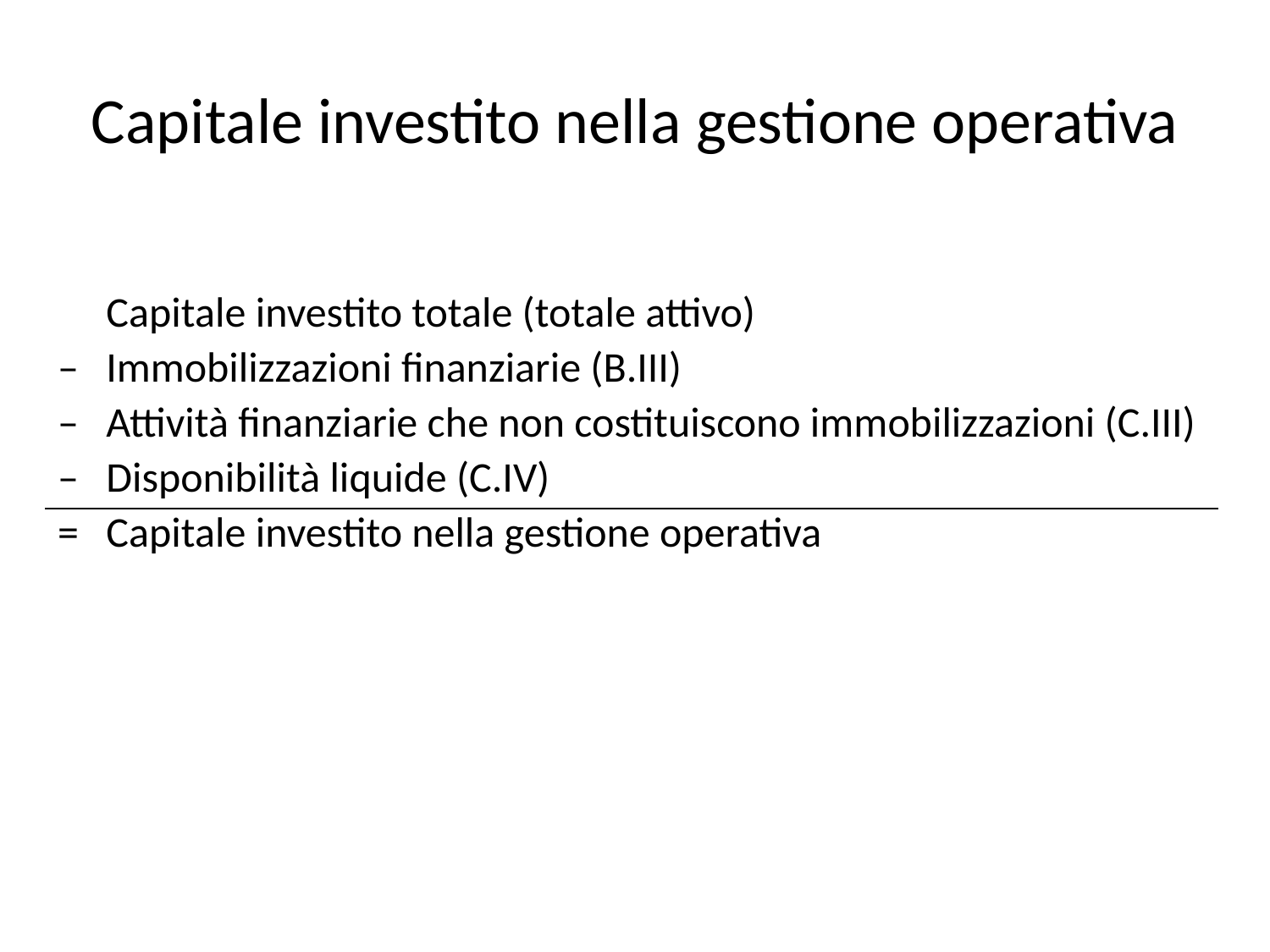

# Capitale investito nella gestione operativa
|  | Capitale investito totale (totale attivo) |
| --- | --- |
| – | Immobilizzazioni finanziarie (B.III) |
| – | Attività finanziarie che non costituiscono immobilizzazioni (C.III) |
| – | Disponibilità liquide (C.IV) |
| = | Capitale investito nella gestione operativa |